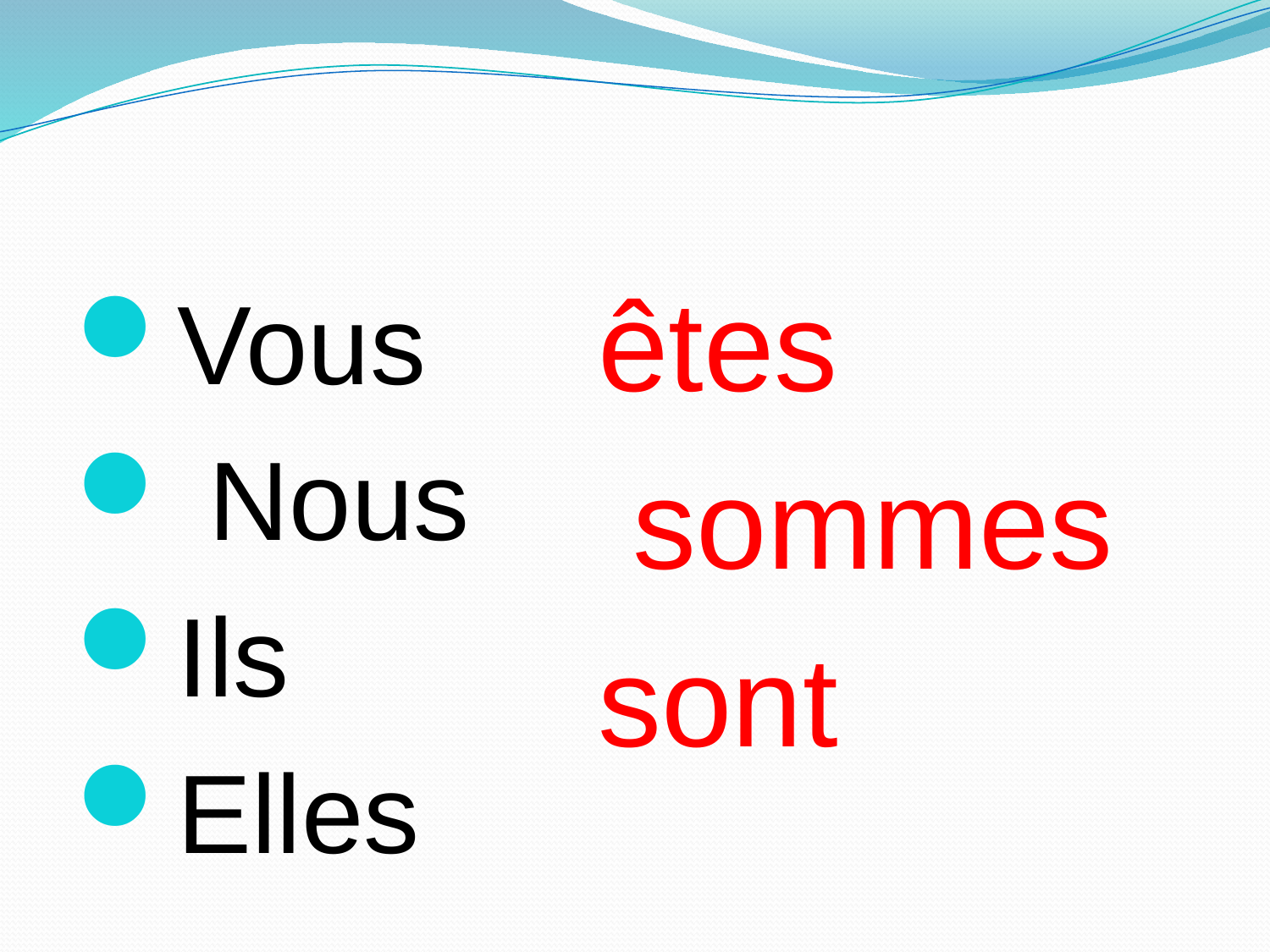

#
êtes
 sommes
sont

Vous
 Nous
Ils
Elles